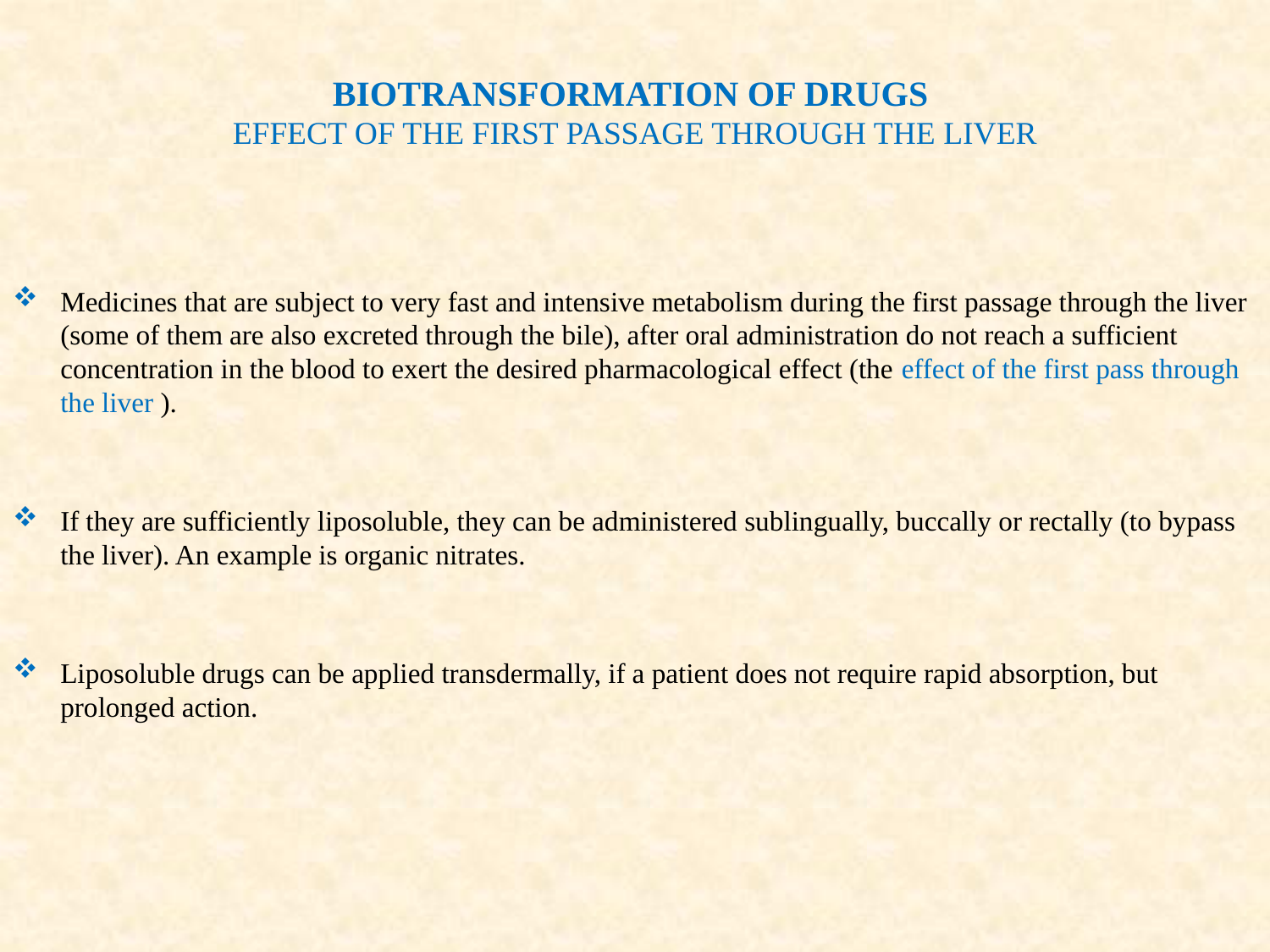

# BIOTRANSFORMATION OF DRUGS EFFECT OF THE FIRST PASSAGE THROUGH THE LIVER

Medicines that are subject to very fast and intensive metabolism during the first passage through the liver (some of them are also excreted through the bile), after oral administration do not reach a sufficient concentration in the blood to exert the desired pharmacological effect (the effect of the first pass through the liver ).

If they are sufficiently liposoluble, they can be administered sublingually, buccally or rectally (to bypass the liver). An example is organic nitrates.

Liposoluble drugs can be applied transdermally, if a patient does not require rapid absorption, but prolonged action.